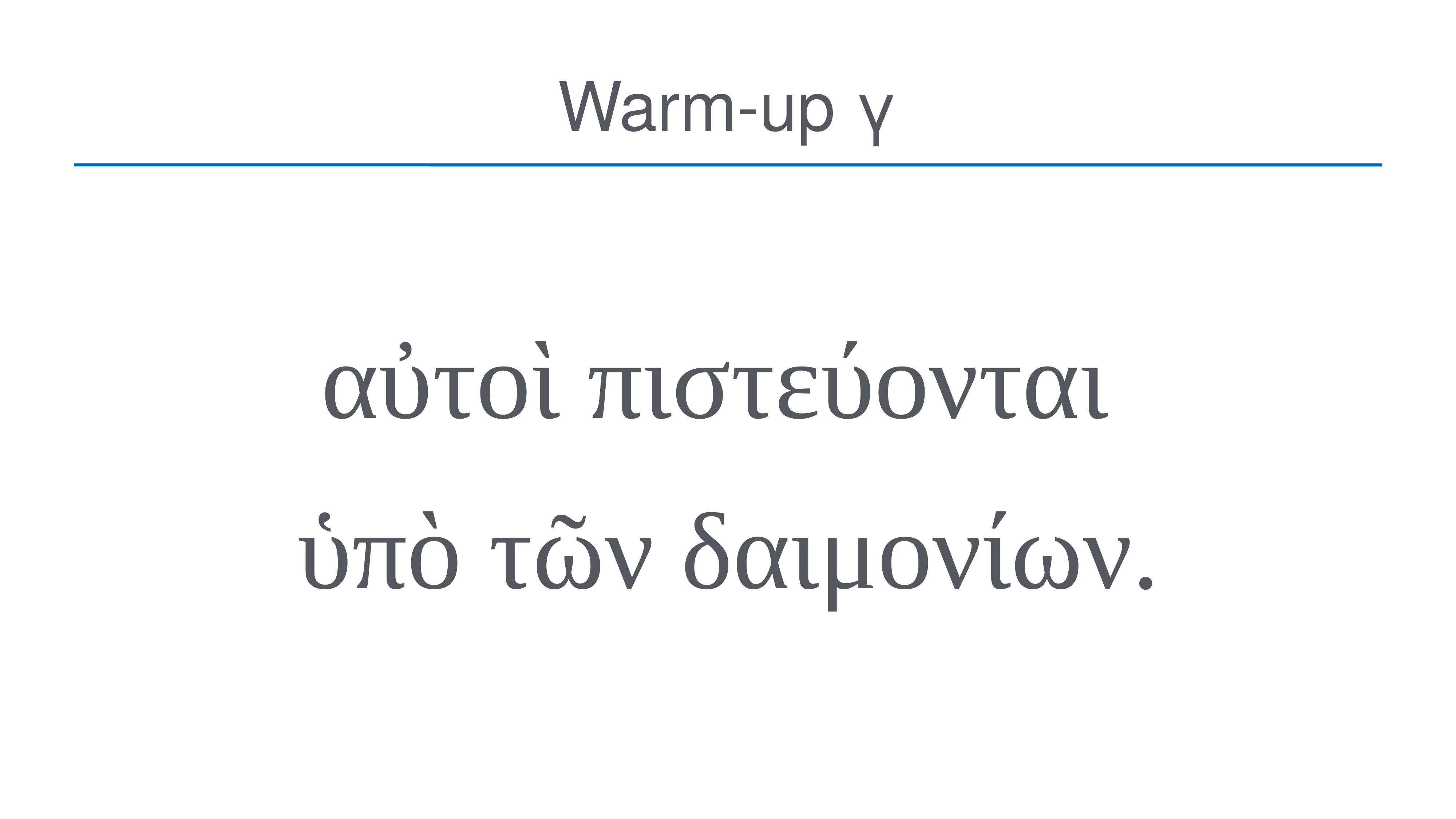

# Warm-up γ
αὐτοὶ πιστεύονται
ὑπὸ τῶν δαιμονίων.